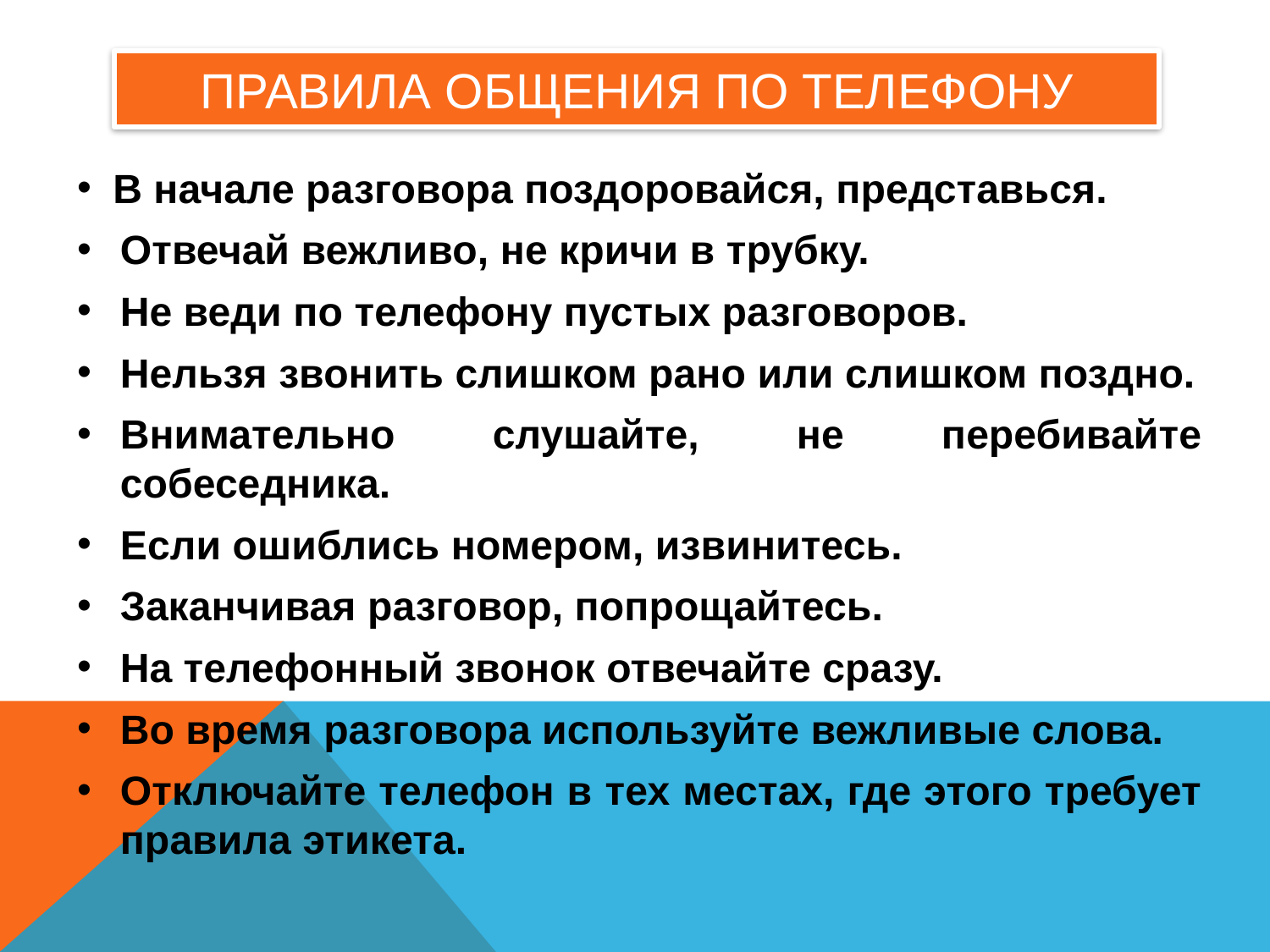

# Правила общения по телефону
В начале разговора поздоровайся, представься.
Отвечай вежливо, не кричи в трубку.
Не веди по телефону пустых разговоров.
Нельзя звонить слишком рано или слишком поздно.
Внимательно слушайте, не перебивайте собеседника.
Если ошиблись номером, извинитесь.
Заканчивая разговор, попрощайтесь.
На телефонный звонок отвечайте сразу.
Во время разговора используйте вежливые слова.
Отключайте телефон в тех местах, где этого требует правила этикета.